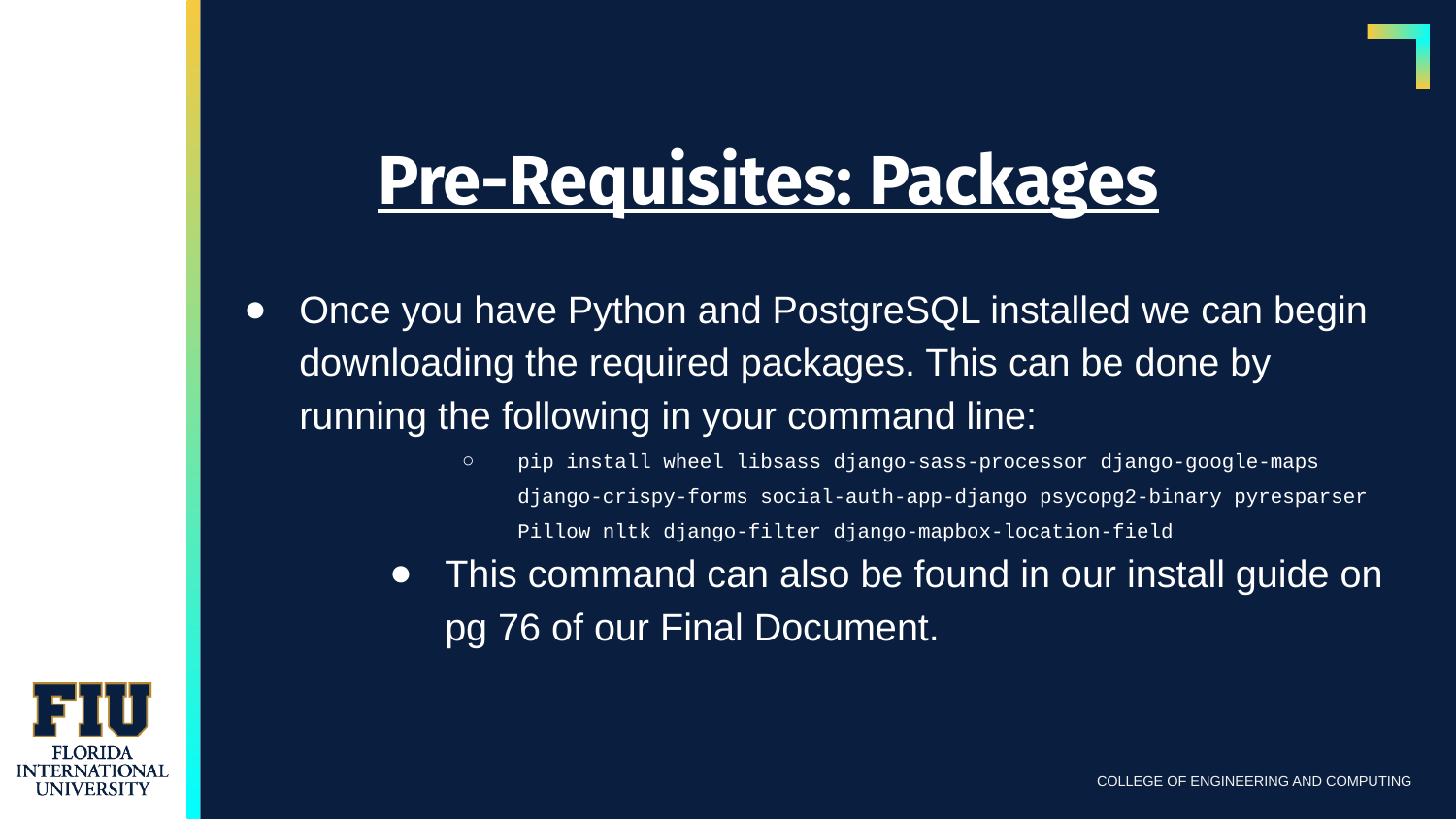

Pre-Requisites: Packages
Once you have Python and PostgreSQL installed we can begin downloading the required packages. This can be done by running the following in your command line:
pip install wheel libsass django-sass-processor django-google-maps django-crispy-forms social-auth-app-django psycopg2-binary pyresparser Pillow nltk django-filter django-mapbox-location-field
This command can also be found in our install guide on pg 76 of our Final Document.